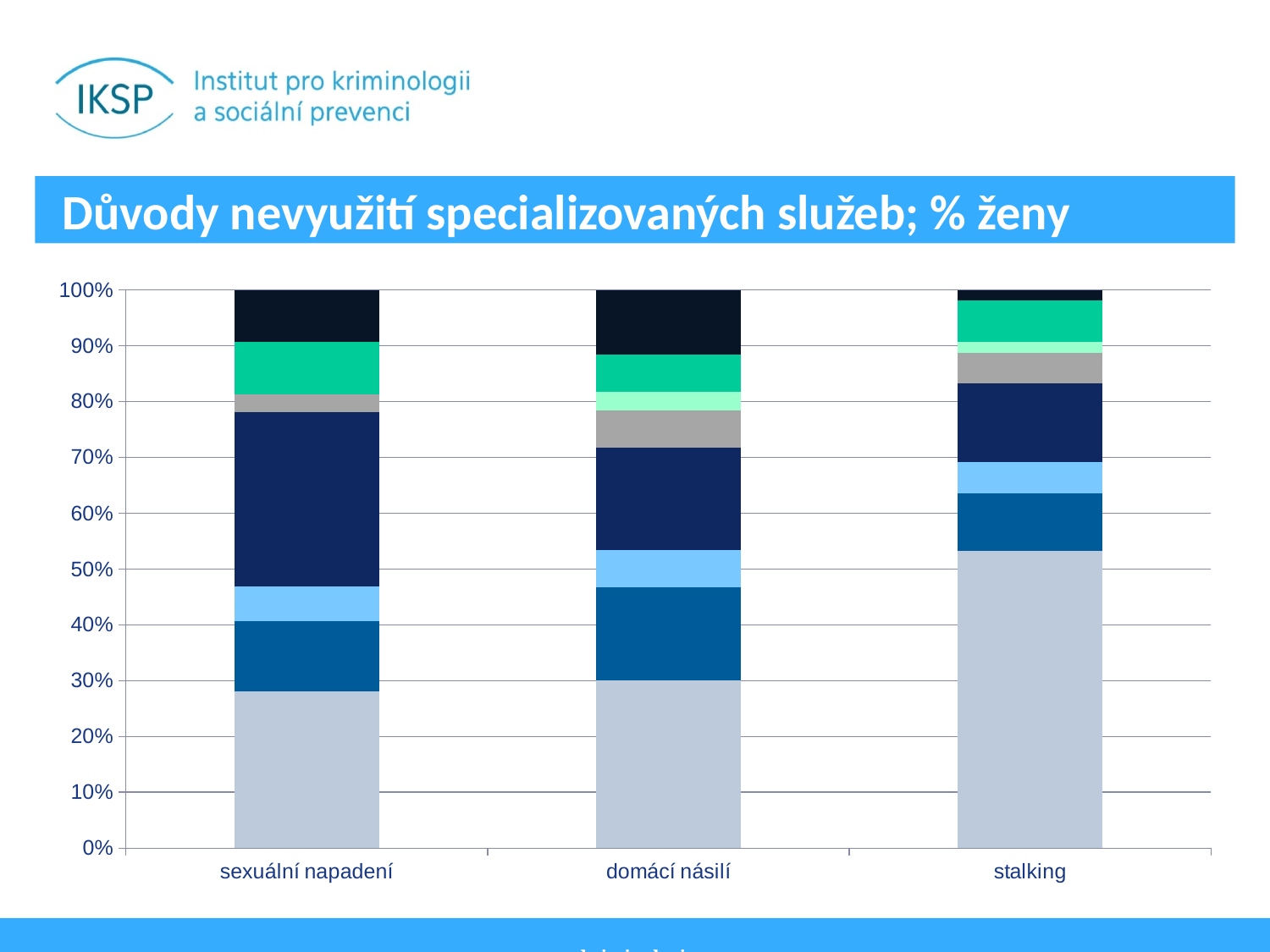

# Důvody nevyužití specializovaných služeb; % ženy

### Chart

| Category | Nepotřebovala jsem to | Žádnou organizaci/právníka jsem neznala | Nemůžu si to finančně dovolit | Nemyslím, že by mi mohli nějak pomoct | Nic takového není v mém okolí dostupné | Špatné předchozí zkušenosti | Bez odpovědi | Jiné |
|---|---|---|---|---|---|---|---|---|
| sexuální napadení | 32.142857142857146 | 14.285714285714285 | 7.142857142857142 | 35.714285714285715 | 3.571428571428571 | 0.0 | 10.714285714285714 | 10.714285714285714 |
| domácí násilí | 35.294117647058826 | 19.607843137254903 | 7.8431372549019605 | 21.568627450980394 | 7.8431372549019605 | 3.9215686274509802 | 7.8431372549019605 | 13.725490196078432 |
| stalking | 60.0 | 11.578947368421053 | 6.315789473684211 | 15.789473684210526 | 6.315789473684211 | 2.1052631578947367 | 8.421052631578947 | 2.1052631578947367 |